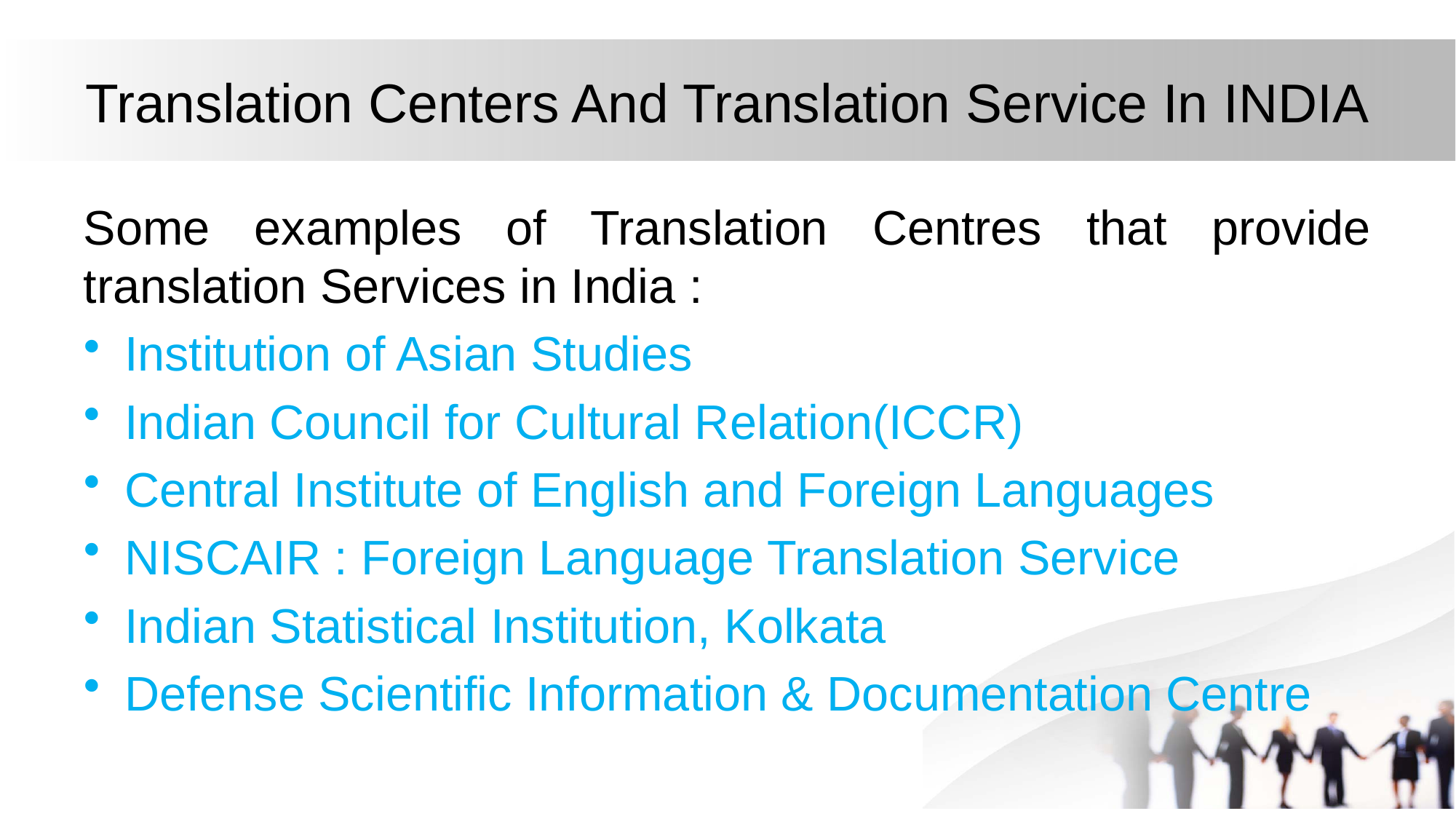

# Translation Centers And Translation Service In INDIA
Some examples of Translation Centres that provide translation Services in India :
Institution of Asian Studies
Indian Council for Cultural Relation(ICCR)
Central Institute of English and Foreign Languages
NISCAIR : Foreign Language Translation Service
Indian Statistical Institution, Kolkata
Defense Scientific Information & Documentation Centre